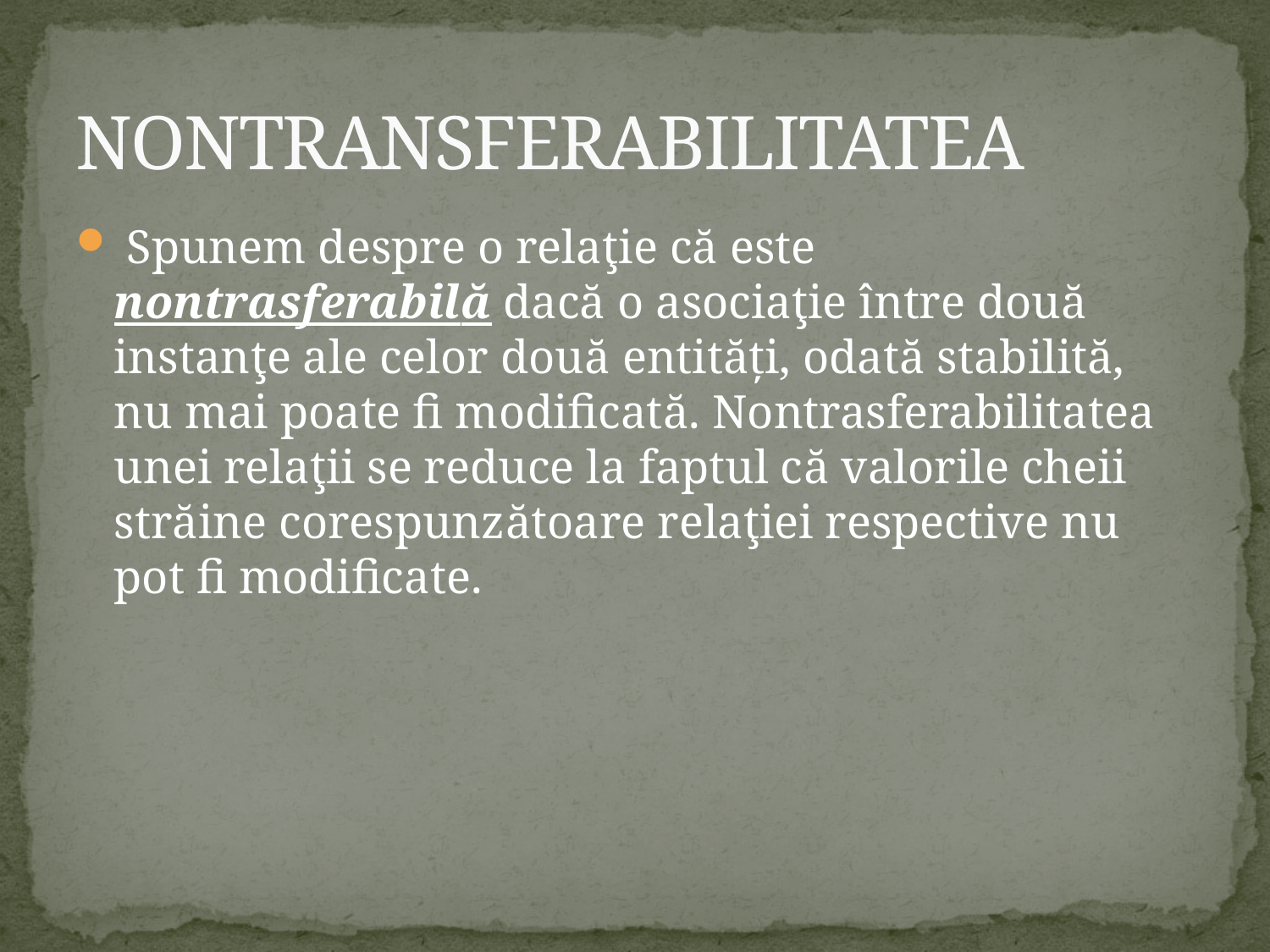

# NONTRANSFERABILITATEA
 Spunem despre o relaţie că este nontrasferabilă dacă o asociaţie între două instanţe ale celor două entităţi, odată stabilită, nu mai poate fi modificată. Nontrasferabilitatea unei relaţii se reduce la faptul că valorile cheii străine corespunzătoare relaţiei respective nu pot fi modificate.